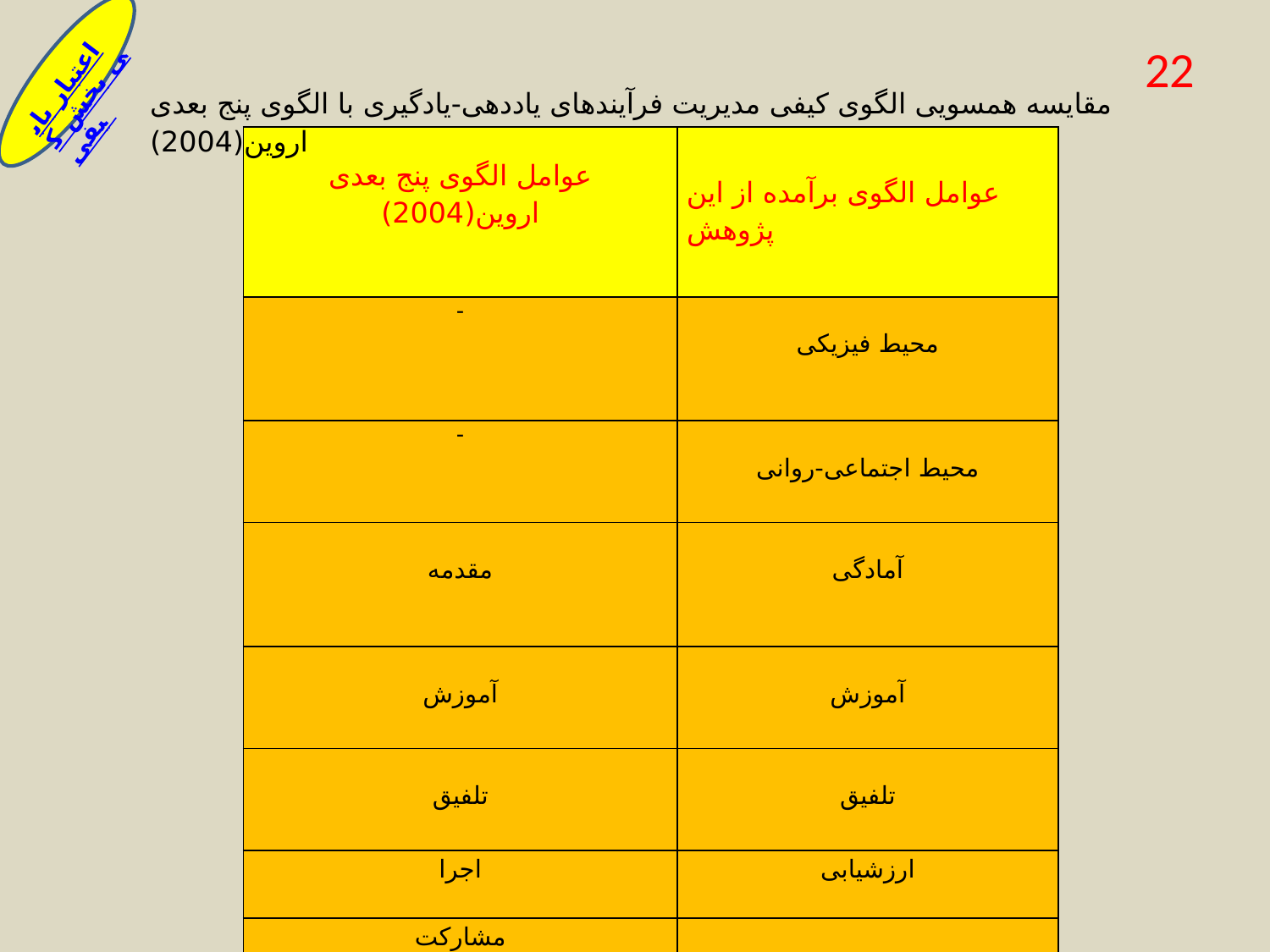

22
اعتبار یابی بخش کیفی
مقایسه همسویی الگوی کیفی مدیریت فرآیندهای یاددهی-یادگیری با الگوی پنج بعدی اروین(2004)
| عوامل الگوی پنج بعدی اروین(2004) | عوامل الگوی برآمده از این پژوهش |
| --- | --- |
| - | محیط فیزیکی |
| - | محیط اجتماعی-روانی |
| مقدمه | آمادگی |
| آموزش | آموزش |
| تلفیق | تلفیق |
| اجرا | ارزشیابی |
| مشارکت | - |